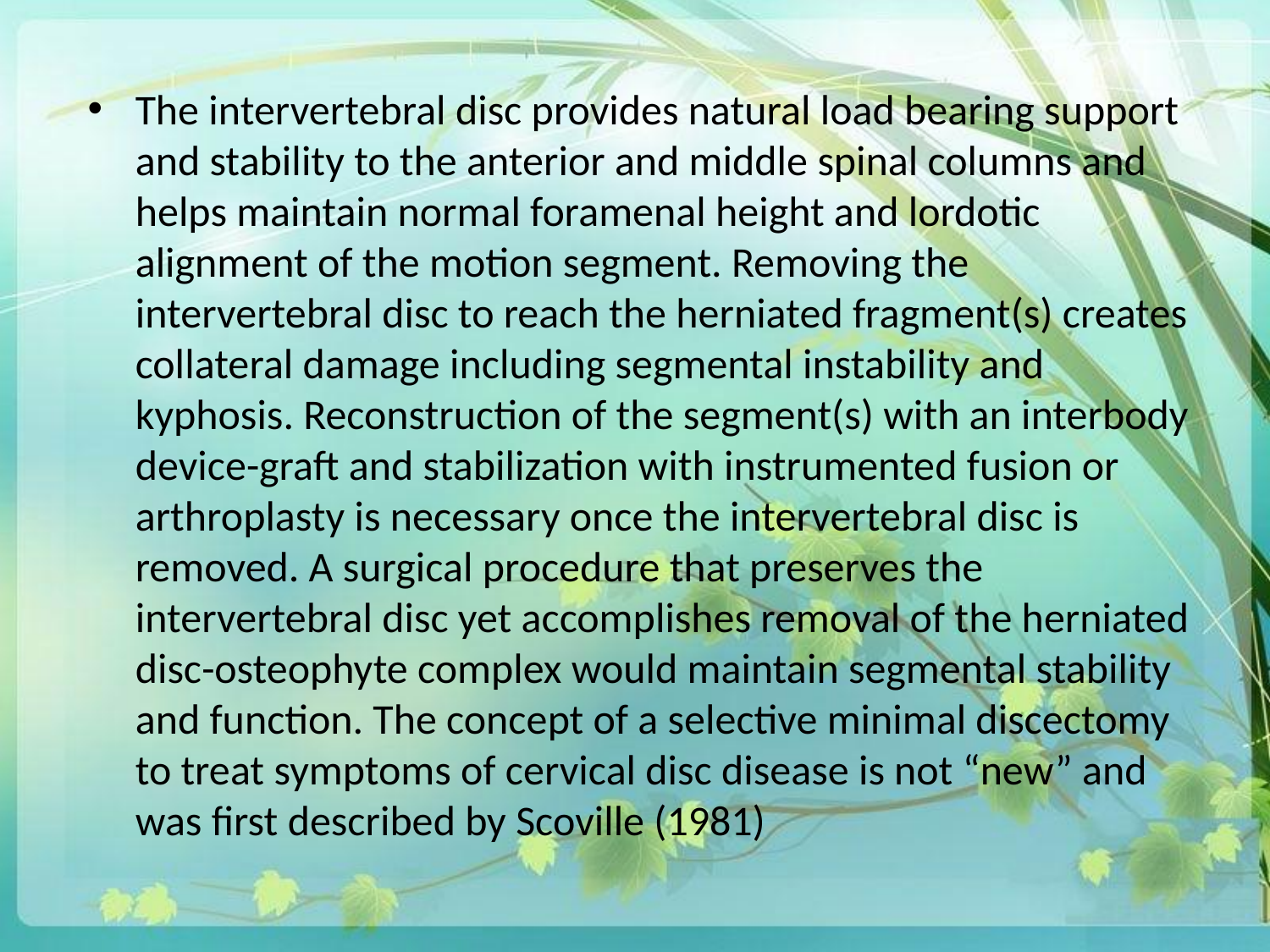

#
The intervertebral disc provides natural load bearing support and stability to the anterior and middle spinal columns and helps maintain normal foramenal height and lordotic alignment of the motion segment. Removing the intervertebral disc to reach the herniated fragment(s) creates collateral damage including segmental instability and kyphosis. Reconstruction of the segment(s) with an interbody device-graft and stabilization with instrumented fusion or arthroplasty is necessary once the intervertebral disc is removed. A surgical procedure that preserves the intervertebral disc yet accomplishes removal of the herniated disc-osteophyte complex would maintain segmental stability and function. The concept of a selective minimal discectomy to treat symptoms of cervical disc disease is not “new” and was first described by Scoville (1981)